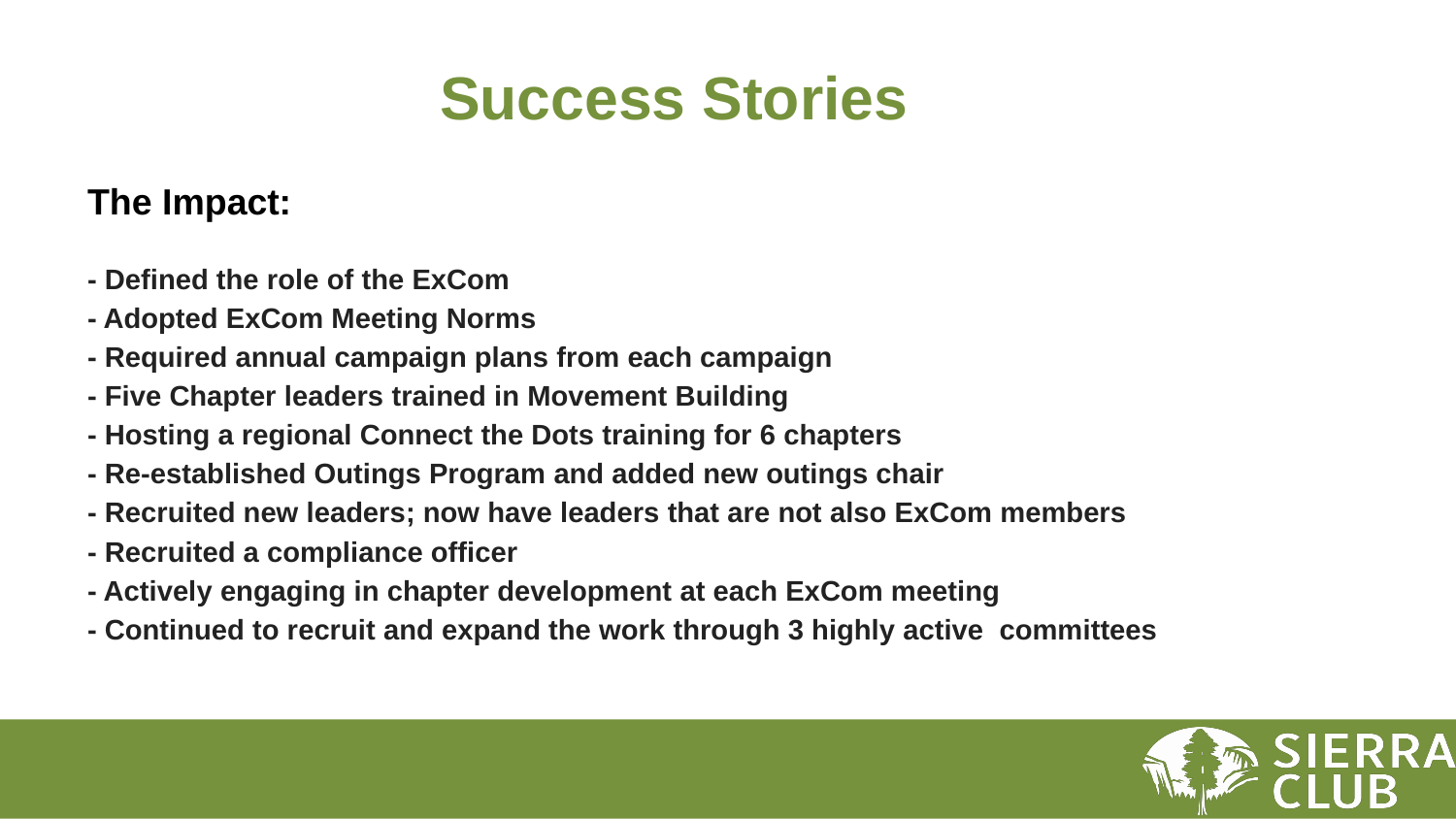

# Success Stories
The Impact:

- Defined the role of the ExCom
- Adopted ExCom Meeting Norms
- Required annual campaign plans from each campaign
- Five Chapter leaders trained in Movement Building
- Hosting a regional Connect the Dots training for 6 chapters
- Re-established Outings Program and added new outings chair
- Recruited new leaders; now have leaders that are not also ExCom members
- Recruited a compliance officer
- Actively engaging in chapter development at each ExCom meeting
- Continued to recruit and expand the work through 3 highly active  committees